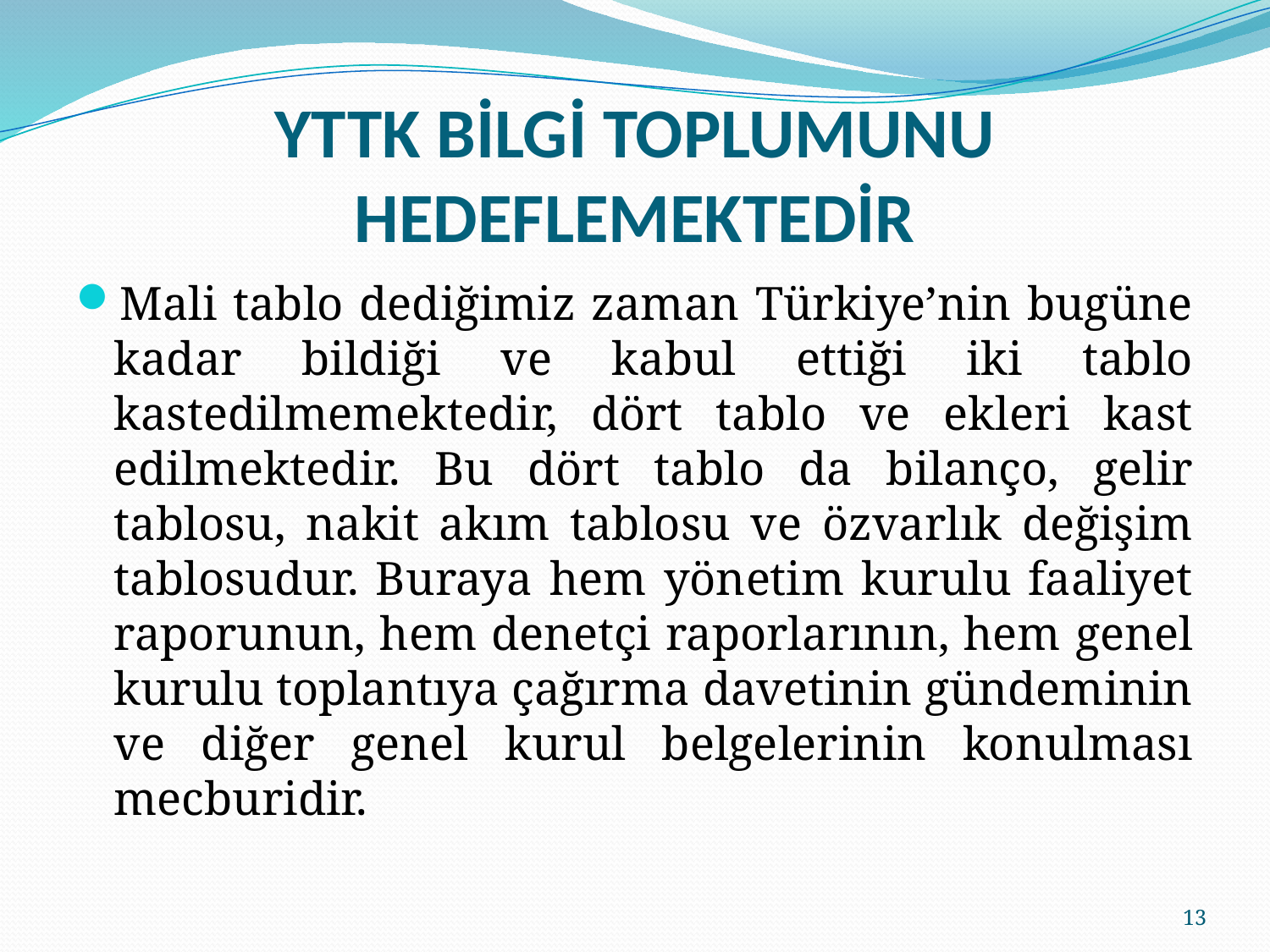

# YTTK BİLGİ TOPLUMUNU HEDEFLEMEKTEDİR
Mali tablo dediğimiz zaman Türkiye’nin bugüne kadar bildiği ve kabul ettiği iki tablo kastedilmemektedir, dört tablo ve ekleri kast edilmektedir. Bu dört tablo da bilanço, gelir tablosu, nakit akım tablosu ve özvarlık değişim tablosudur. Buraya hem yönetim kurulu faaliyet raporunun, hem denetçi raporlarının, hem genel kurulu toplantıya çağırma davetinin gündeminin ve diğer genel kurul belgelerinin konulması mecburidir.
13